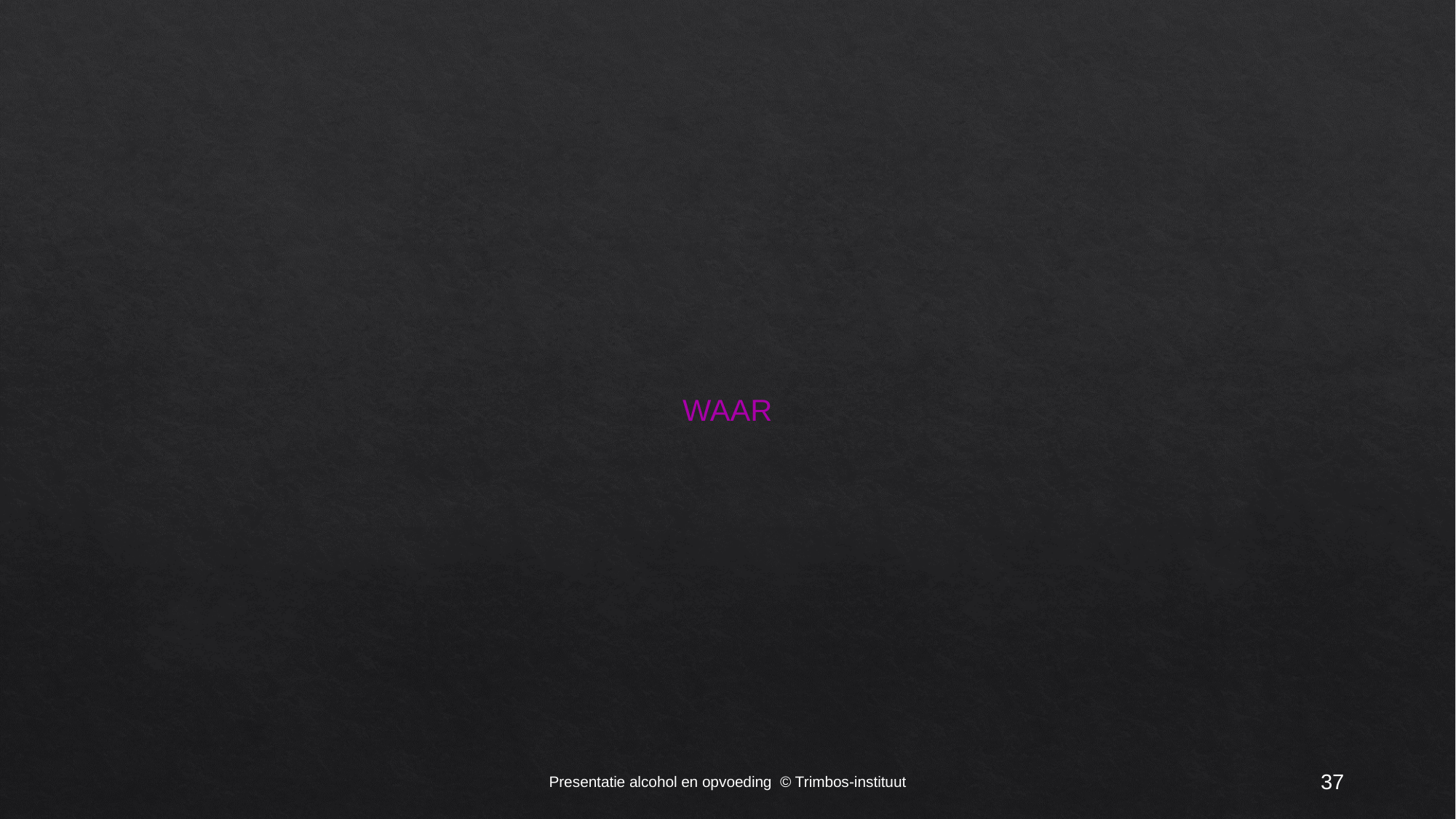

#

WAAR
Presentatie alcohol en opvoeding  © Trimbos-instituut
37